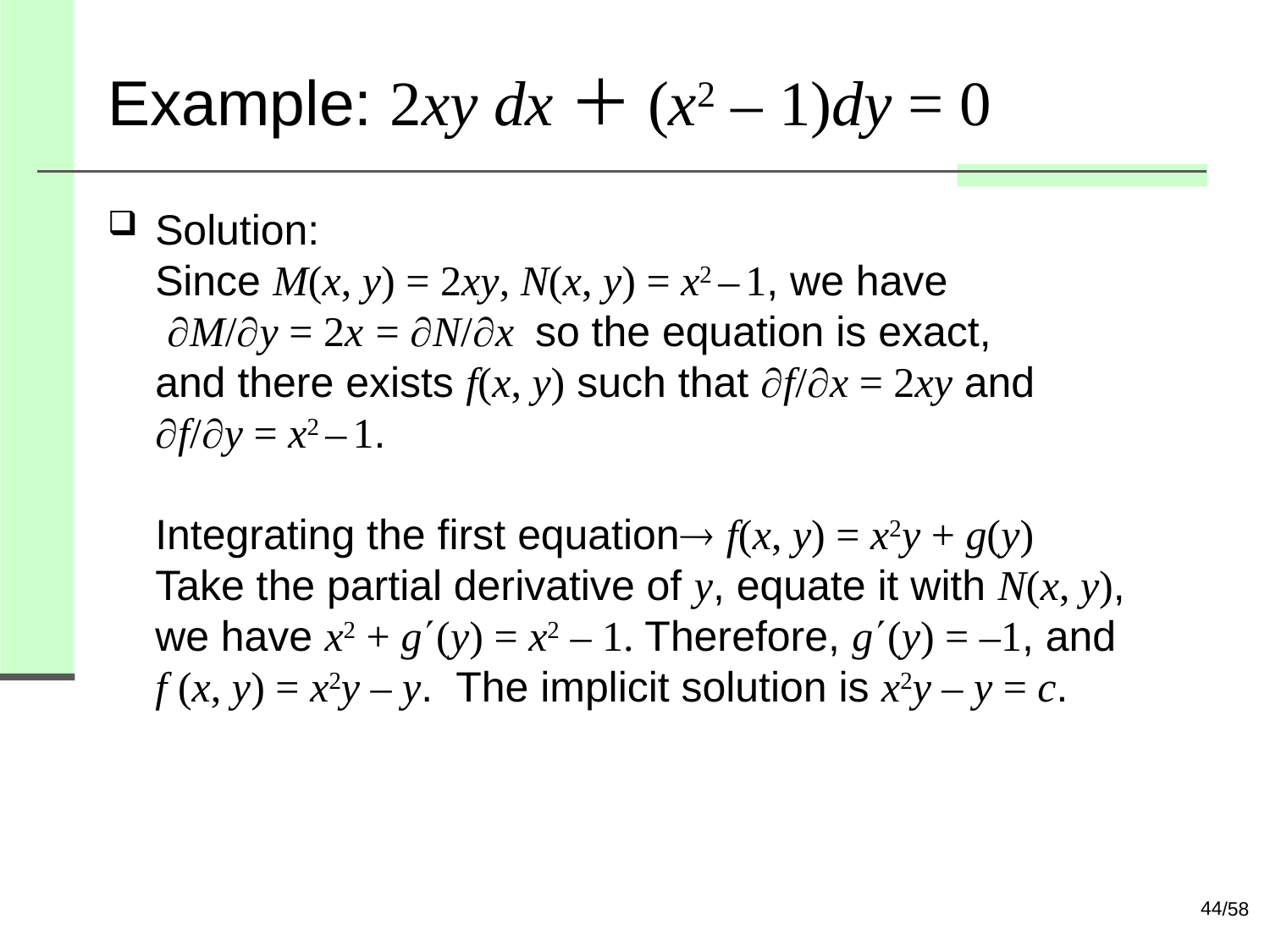

# Example: 2xy dx＋(x2 – 1)dy = 0
Solution:
Since M(x, y) = 2xy, N(x, y) = x2 – 1, we have
 ∂M/∂y = 2x = ∂N/∂x  so the equation is exact,
and there exists f(x, y) such that ∂f/∂x = 2xy and
∂f/∂y = x2 – 1.
Integrating the first equation→ f(x, y) = x2y + g(y)
Take the partial derivative of y, equate it with N(x, y),
we have x2 + g′(y) = x2 – 1. Therefore, g′(y) = –1, and
f (x, y) = x2y – y.  The implicit solution is x2y – y = c.
44